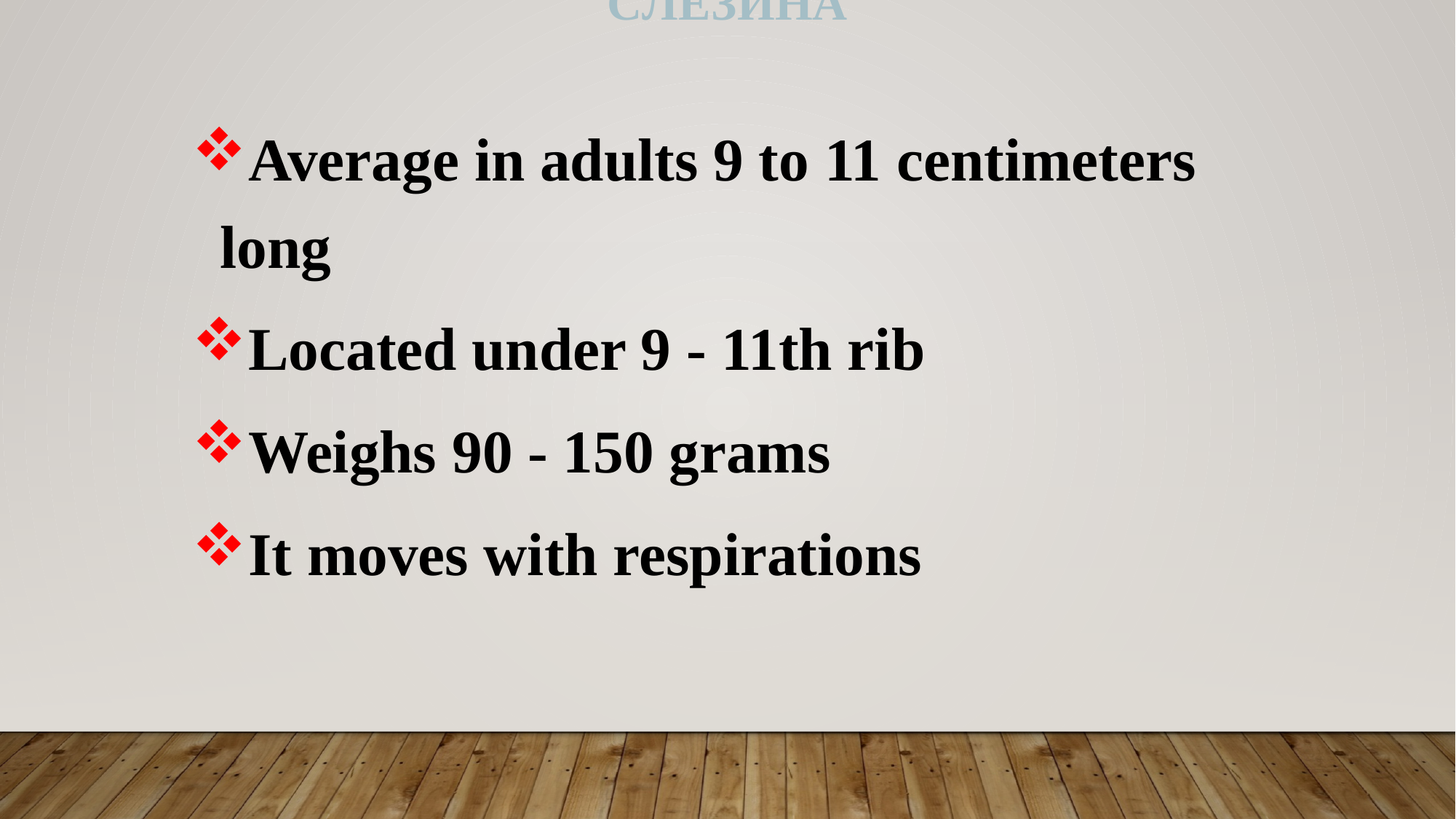

Слезина
Average in adults 9 to 11 centimeters long
Located under 9 - 11th rib
Weighs 90 - 150 grams
It moves with respirations